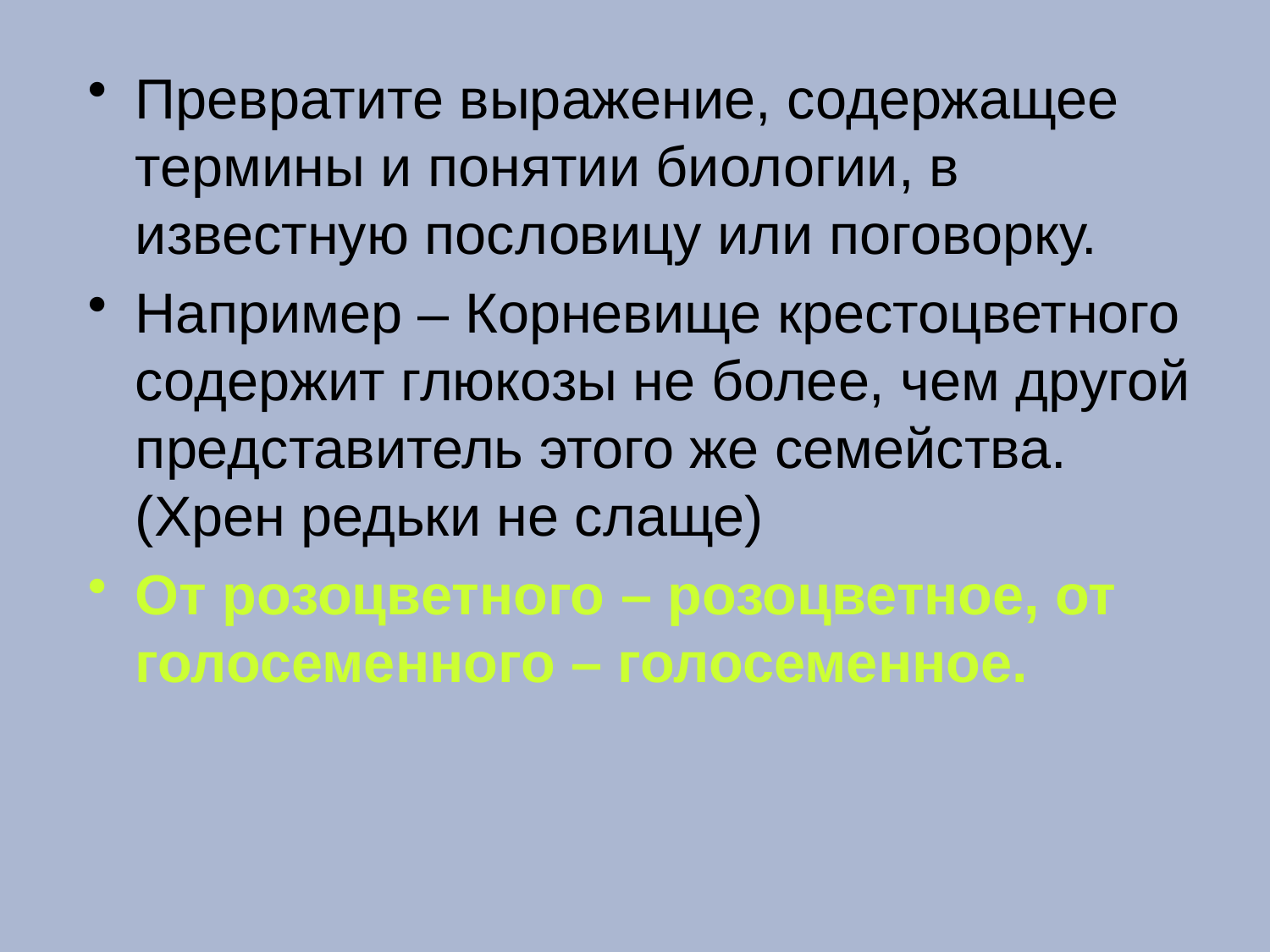

Превратите выражение, содержащее термины и понятии биологии, в известную пословицу или поговорку.
Например – Корневище крестоцветного содержит глюкозы не более, чем другой представитель этого же семейства. (Хрен редьки не слаще)
От розоцветного – розоцветное, от голосеменного – голосеменное.